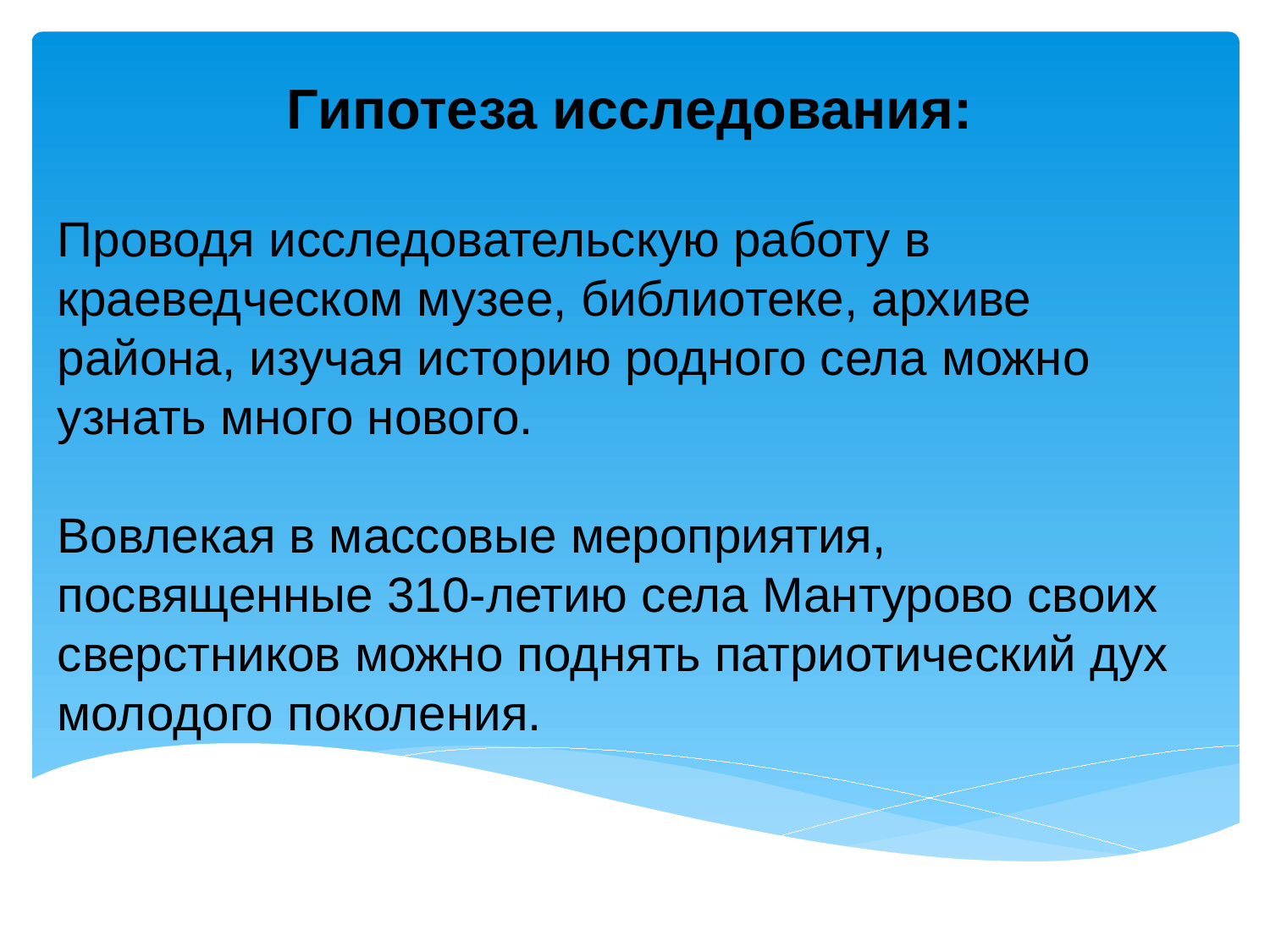

Гипотеза исследования:

Проводя исследовательскую работу в краеведческом музее, библиотеке, архиве района, изучая историю родного села можно узнать много нового.

Вовлекая в массовые мероприятия, посвященные 310-летию села Мантурово своих сверстников можно поднять патриотический дух молодого поколения.